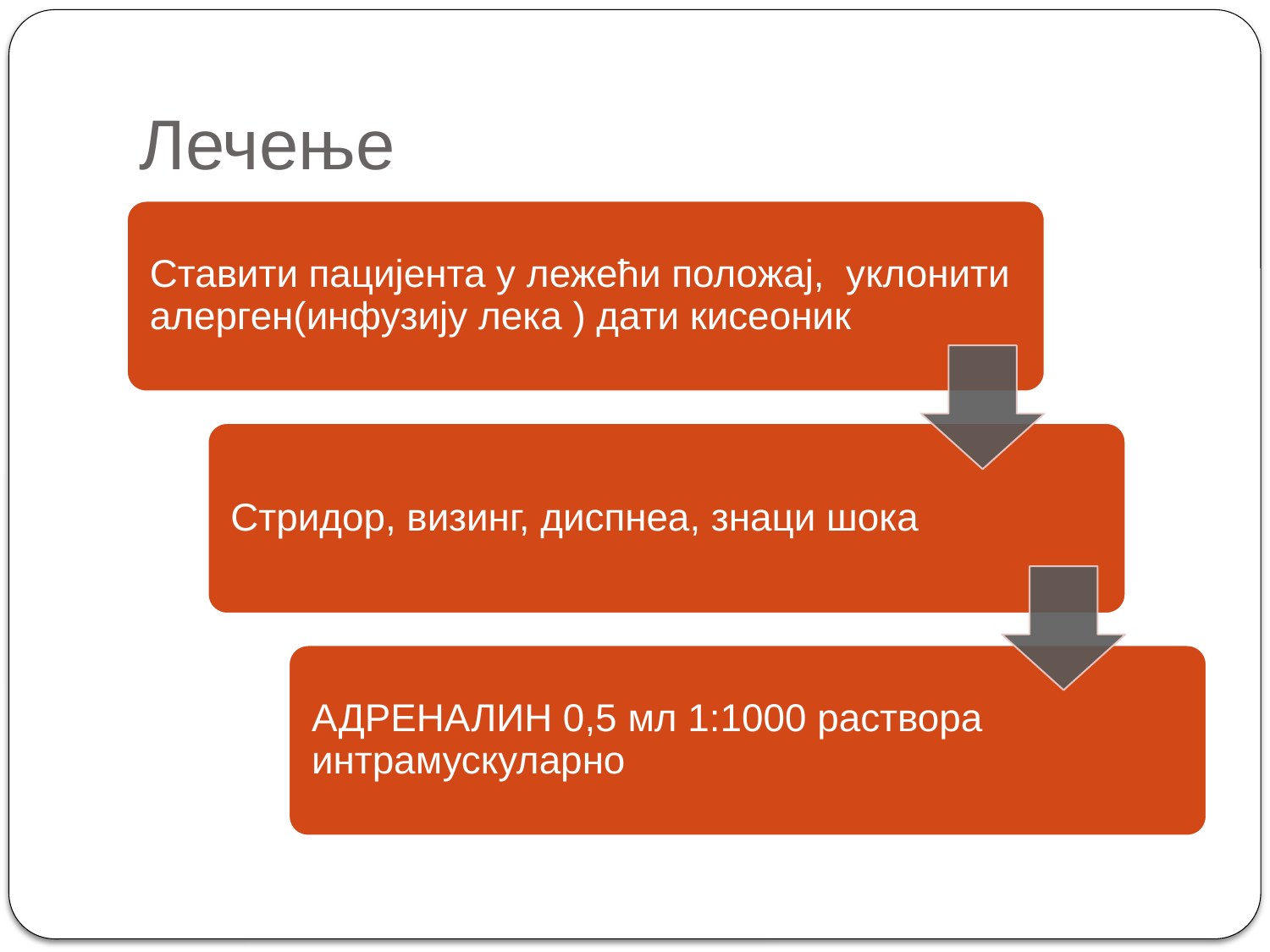

# Лечење
Ставити пацијента у лежећи положај,  уклонити алерген(инфузију лека ) дати кисеоник
Стридор, визинг, диспнеа, знаци шока
АДРЕНАЛИН 0,5 мл 1:1000 раствора  интрамускуларно